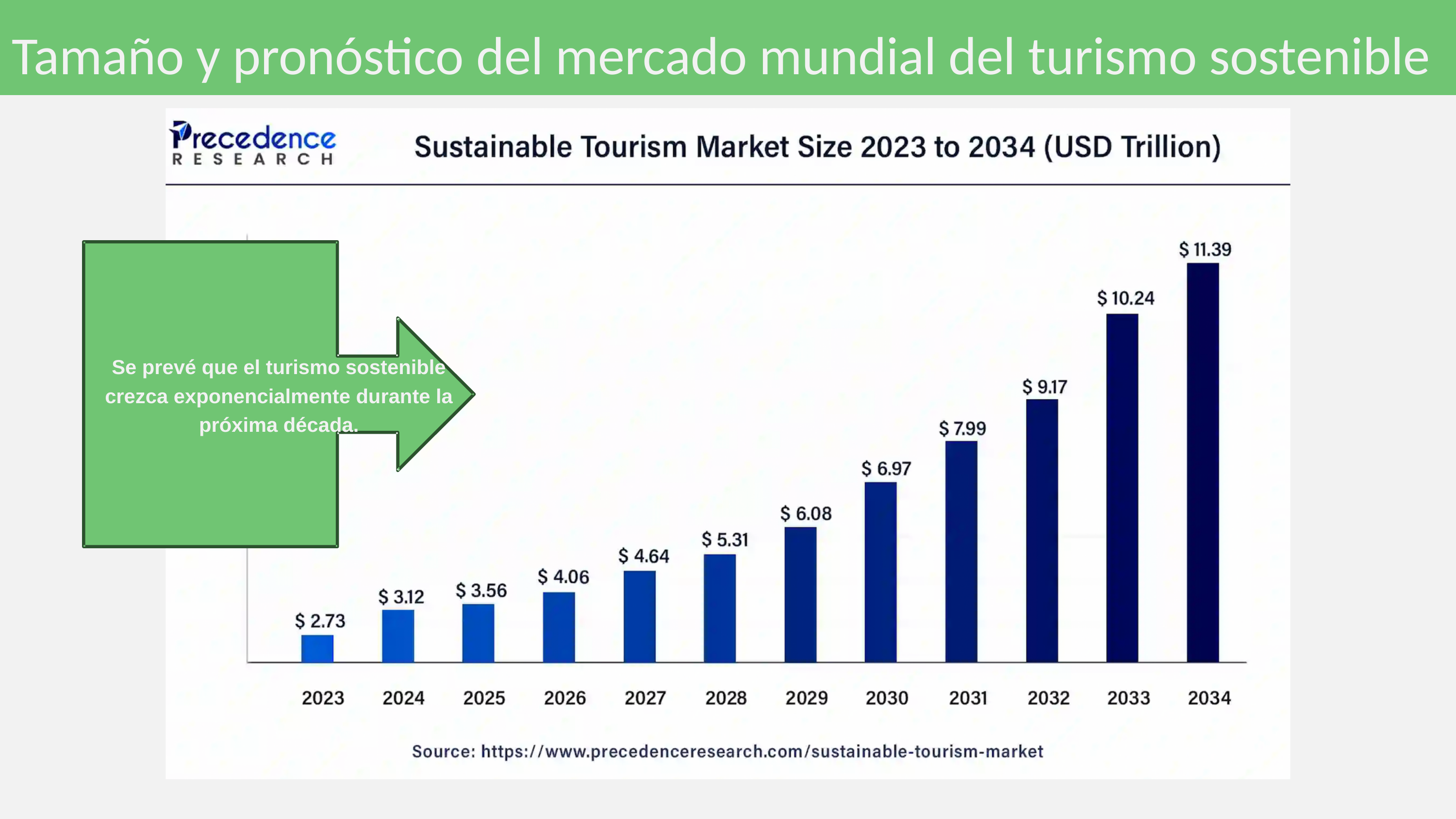

Tamaño y pronóstico del mercado mundial del turismo sostenible

Se prevé que el turismo sostenible crezca exponencialmente durante la próxima década.